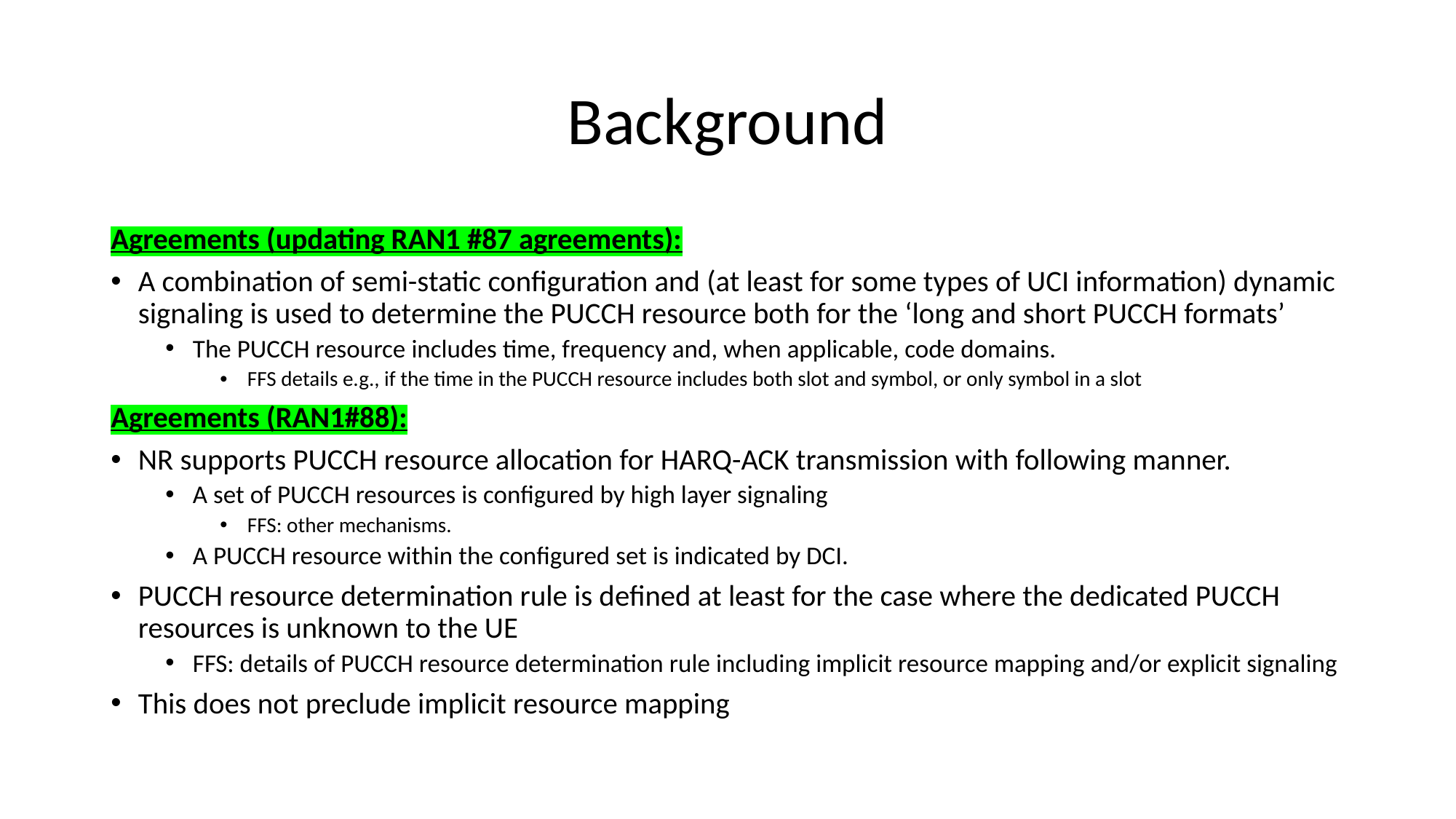

# Background
Agreements (updating RAN1 #87 agreements):
A combination of semi-static configuration and (at least for some types of UCI information) dynamic signaling is used to determine the PUCCH resource both for the ‘long and short PUCCH formats’
The PUCCH resource includes time, frequency and, when applicable, code domains.
FFS details e.g., if the time in the PUCCH resource includes both slot and symbol, or only symbol in a slot
Agreements (RAN1#88):
NR supports PUCCH resource allocation for HARQ-ACK transmission with following manner.
A set of PUCCH resources is configured by high layer signaling
FFS: other mechanisms.
A PUCCH resource within the configured set is indicated by DCI.
PUCCH resource determination rule is defined at least for the case where the dedicated PUCCH resources is unknown to the UE
FFS: details of PUCCH resource determination rule including implicit resource mapping and/or explicit signaling
This does not preclude implicit resource mapping